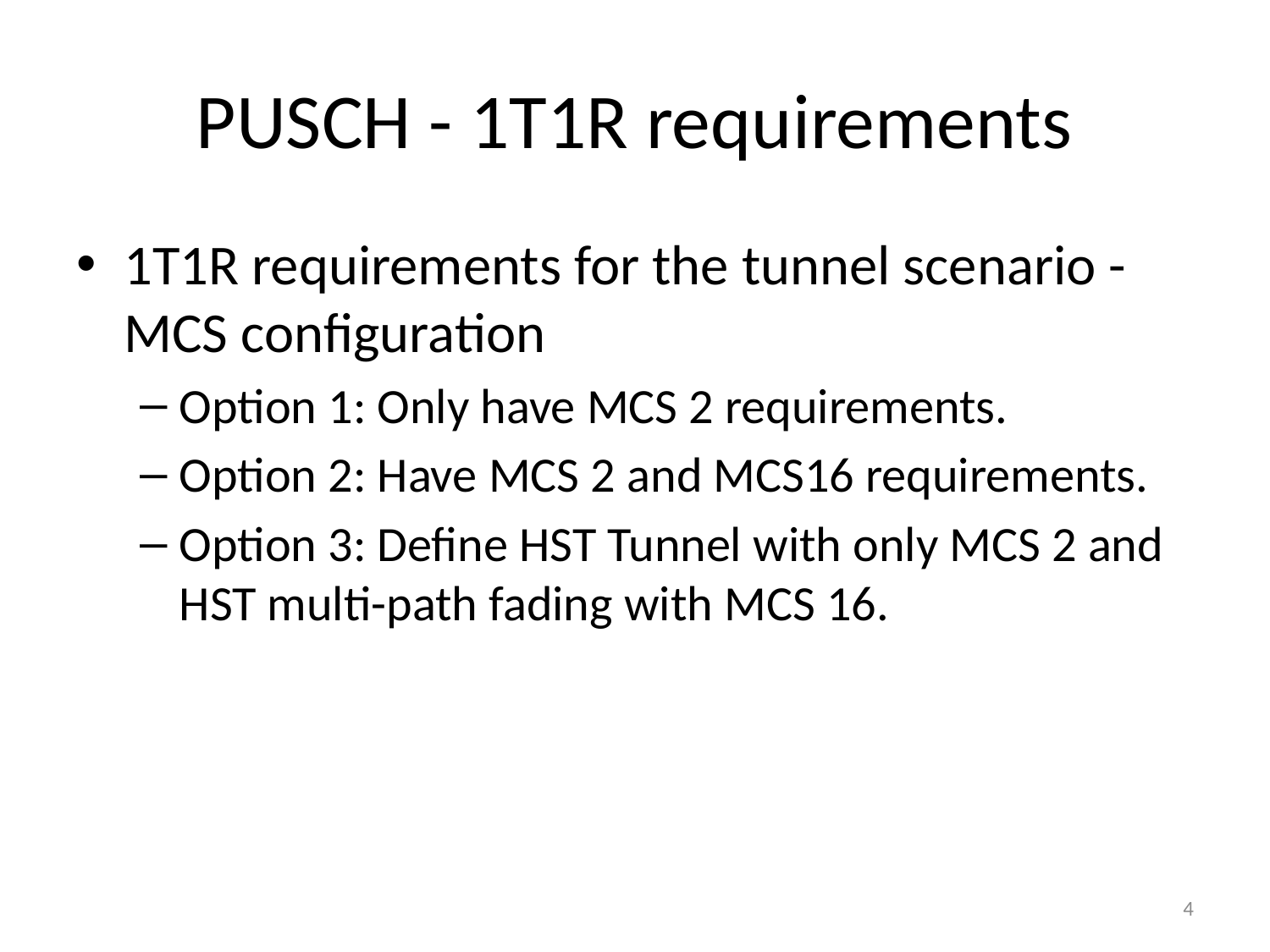

# PUSCH - 1T1R requirements
1T1R requirements for the tunnel scenario - MCS configuration
Option 1: Only have MCS 2 requirements.
Option 2: Have MCS 2 and MCS16 requirements.
Option 3: Define HST Tunnel with only MCS 2 and HST multi-path fading with MCS 16.

4